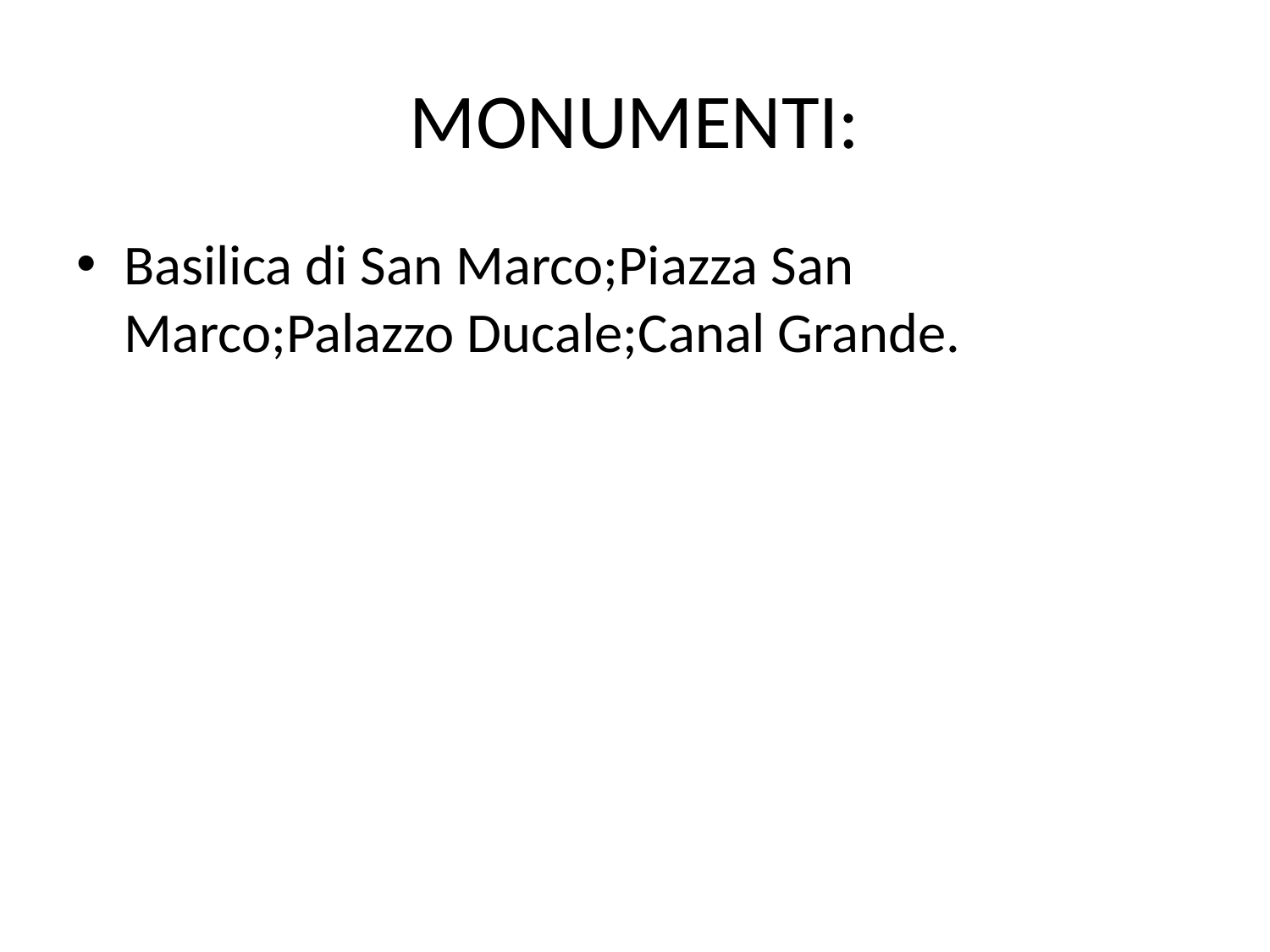

# MONUMENTI:
Basilica di San Marco;Piazza San Marco;Palazzo Ducale;Canal Grande.